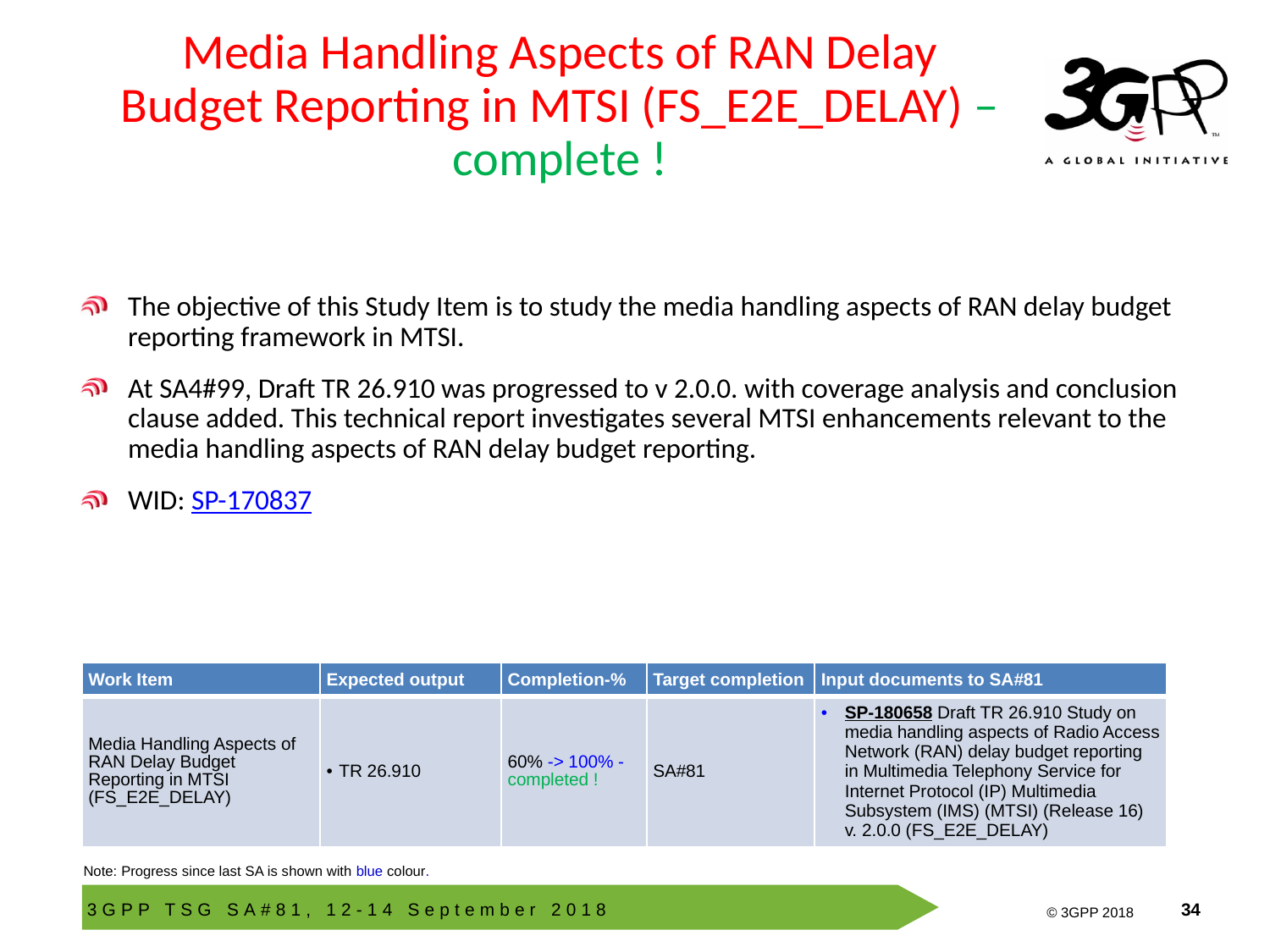

# Media Handling Aspects of RAN Delay Budget Reporting in MTSI (FS_E2E_DELAY) – complete !

The objective of this Study Item is to study the media handling aspects of RAN delay budget reporting framework in MTSI.
At SA4#99, Draft TR 26.910 was progressed to v 2.0.0. with coverage analysis and conclusion clause added. This technical report investigates several MTSI enhancements relevant to the media handling aspects of RAN delay budget reporting.
WID: SP-170837
| Work Item | Expected output | Completion-% | Target completion | Input documents to SA#81 |
| --- | --- | --- | --- | --- |
| Media Handling Aspects of RAN Delay Budget Reporting in MTSI (FS\_E2E\_DELAY) | TR 26.910 | 60% -> 100% - completed ! | SA#81 | SP-180658 Draft TR 26.910 Study on media handling aspects of Radio Access Network (RAN) delay budget reporting in Multimedia Telephony Service for Internet Protocol (IP) Multimedia Subsystem (IMS) (MTSI) (Release 16) v. 2.0.0 (FS\_E2E\_DELAY) |
Note: Progress since last SA is shown with blue colour.